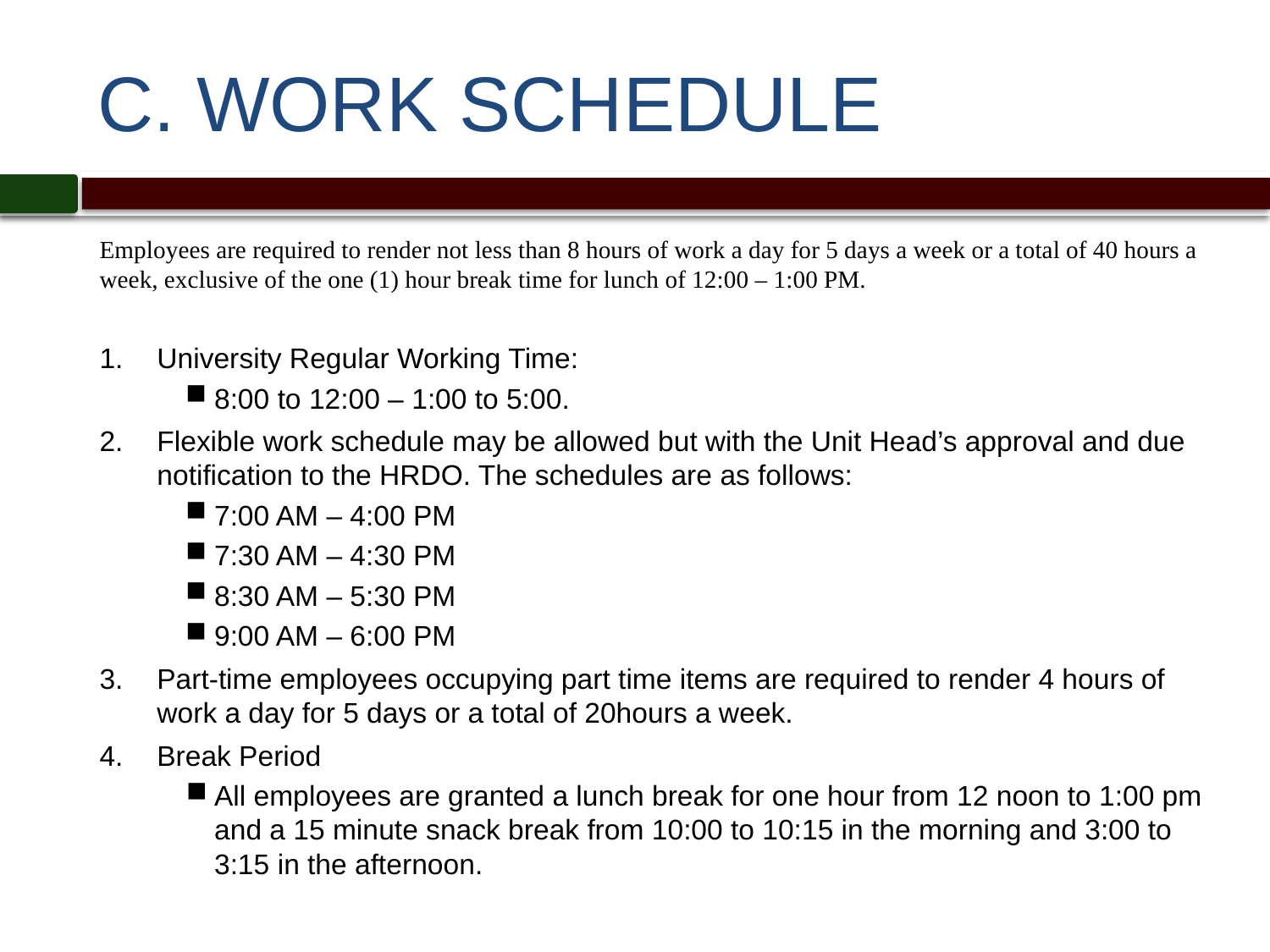

# C. WORK SCHEDULE

Employees are required to render not less than 8 hours of work a day for 5 days a week or a total of 40 hours a week, exclusive of the one (1) hour break time for lunch of 12:00 – 1:00 PM.

University Regular Working Time:
8:00 to 12:00 – 1:00 to 5:00.
Flexible work schedule may be allowed but with the Unit Head’s approval and due notification to the HRDO. The schedules are as follows:
7:00 AM – 4:00 PM
7:30 AM – 4:30 PM
8:30 AM – 5:30 PM
9:00 AM – 6:00 PM
Part-time employees occupying part time items are required to render 4 hours of work a day for 5 days or a total of 20hours a week.
Break Period
All employees are granted a lunch break for one hour from 12 noon to 1:00 pm and a 15 minute snack break from 10:00 to 10:15 in the morning and 3:00 to 3:15 in the afternoon.